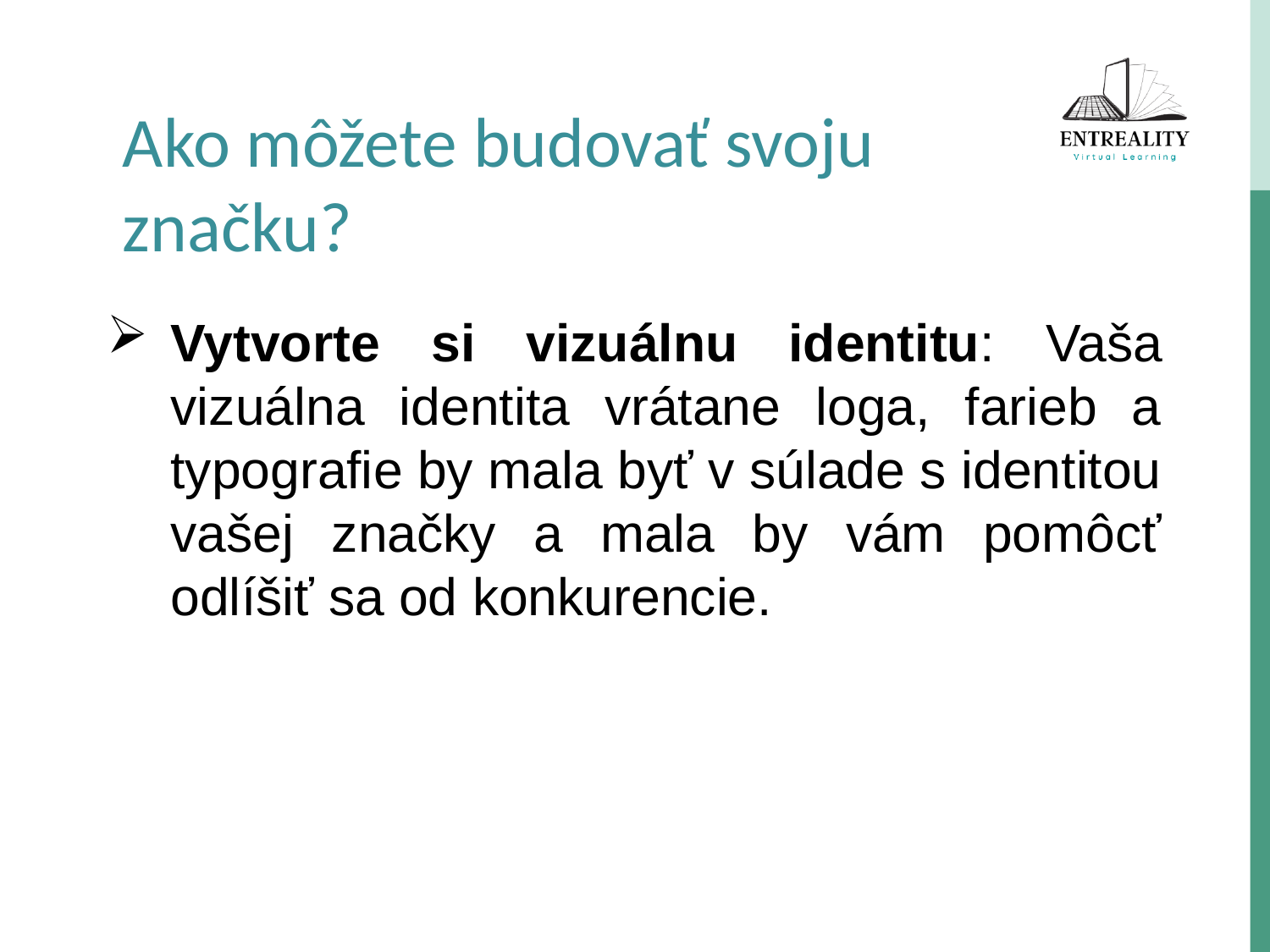

Ako môžete budovať svoju značku?
Vytvorte si vizuálnu identitu: Vaša vizuálna identita vrátane loga, farieb a typografie by mala byť v súlade s identitou vašej značky a mala by vám pomôcť odlíšiť sa od konkurencie.